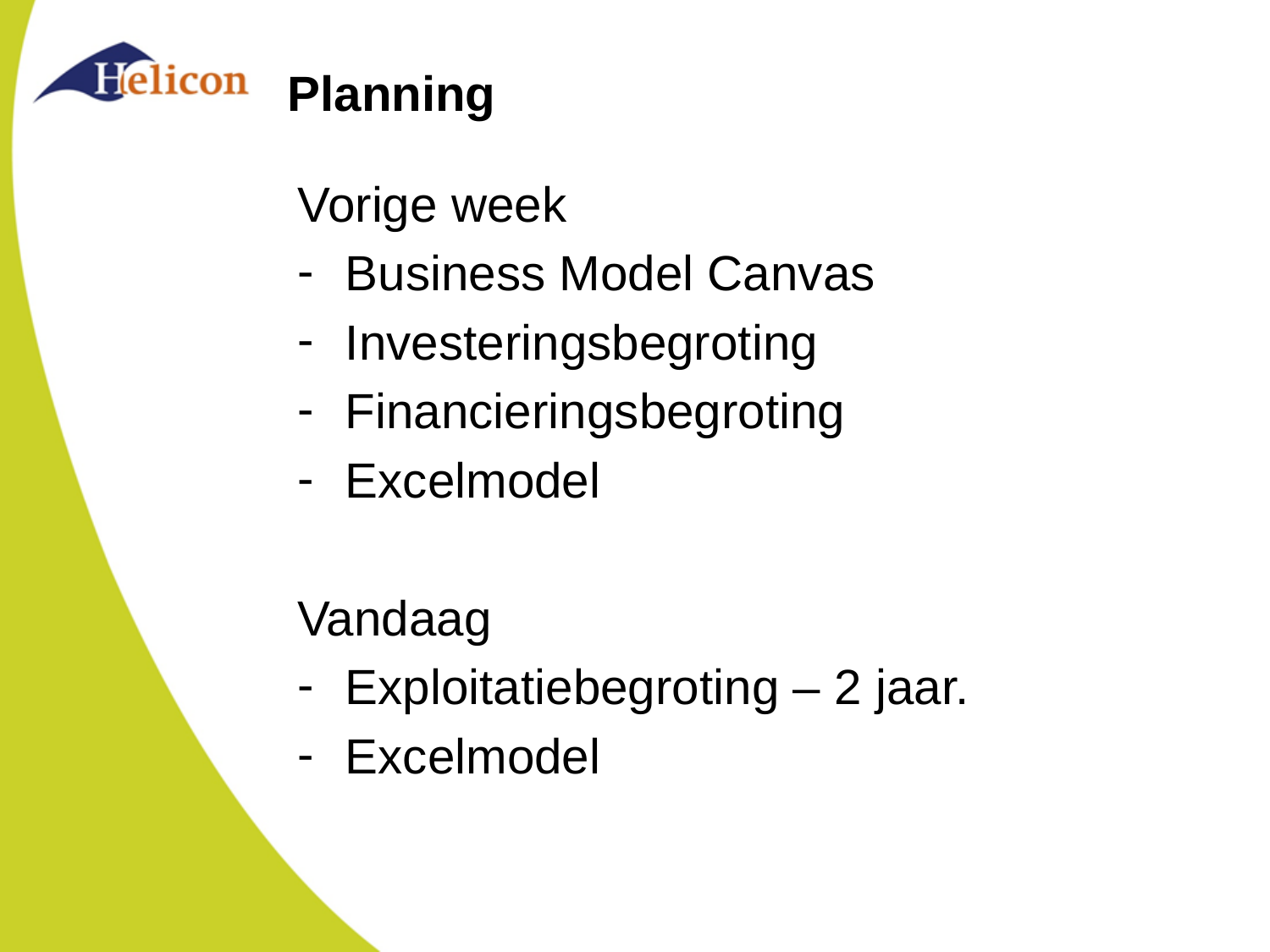

# Planning
Vorige week
Business Model Canvas
Investeringsbegroting
Financieringsbegroting
Excelmodel

Vandaag
Exploitatiebegroting – 2 jaar.
Excelmodel